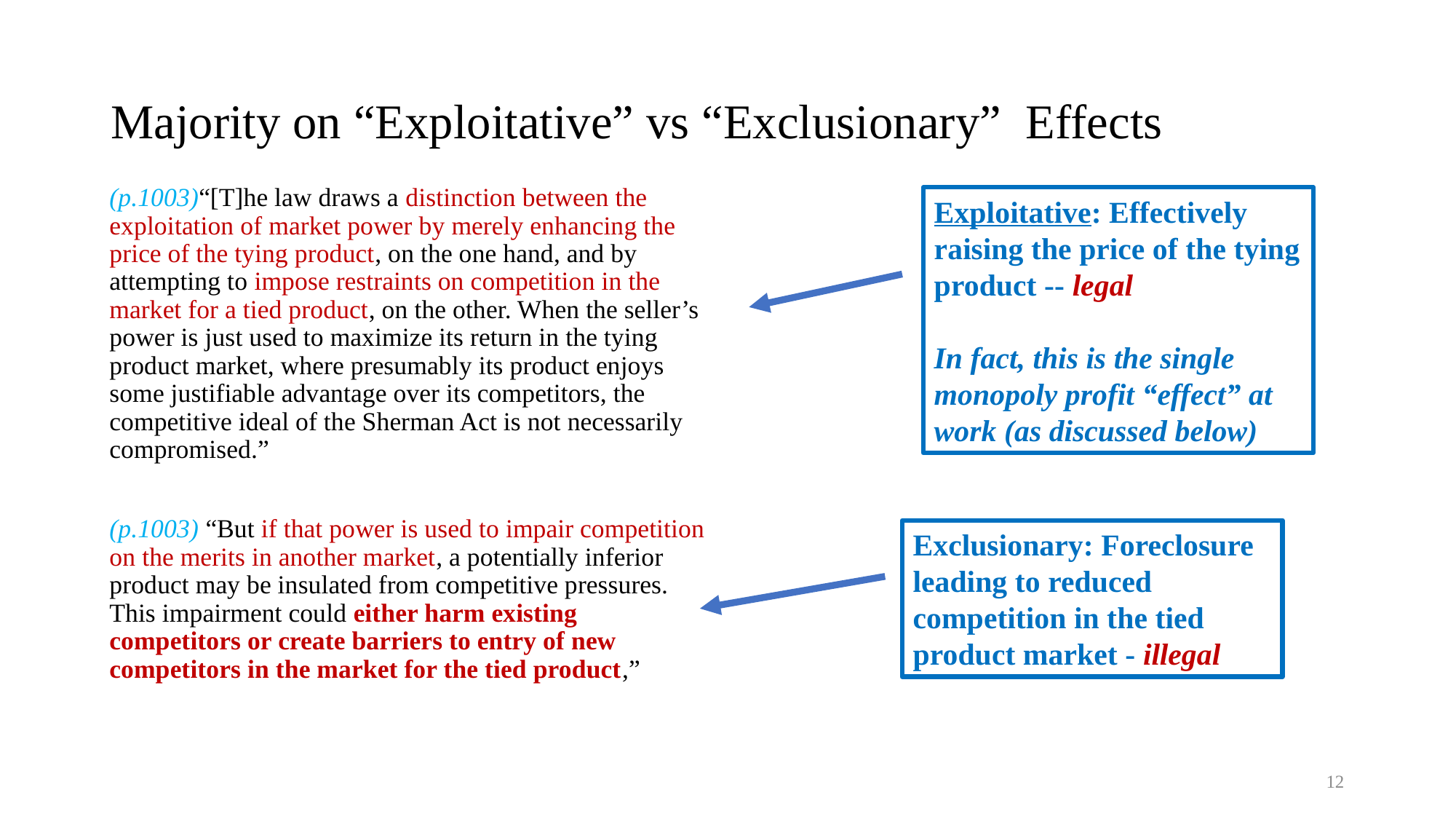

# Majority on “Exploitative” vs “Exclusionary”  Effects
(p.1003)“[T]he law draws a distinction between the exploitation of market power by merely enhancing the price of the tying product, on the one hand, and by attempting to impose restraints on competition in the market for a tied product, on the other. When the seller’s power is just used to maximize its return in the tying product market, where presumably its product enjoys some justifiable advantage over its competitors, the competitive ideal of the Sherman Act is not necessarily compromised.”

(p.1003) “But if that power is used to impair competition on the merits in another market, a potentially inferior product may be insulated from competitive pressures. This impairment could either harm existing competitors or create barriers to entry of new competitors in the market for the tied product,”

Exploitative: Effectively raising the price of the tying product -- legal

In fact, this is the single monopoly profit “effect” at work (as discussed below)
Exclusionary: Foreclosure leading to reduced competition in the tied product market - illegal
12